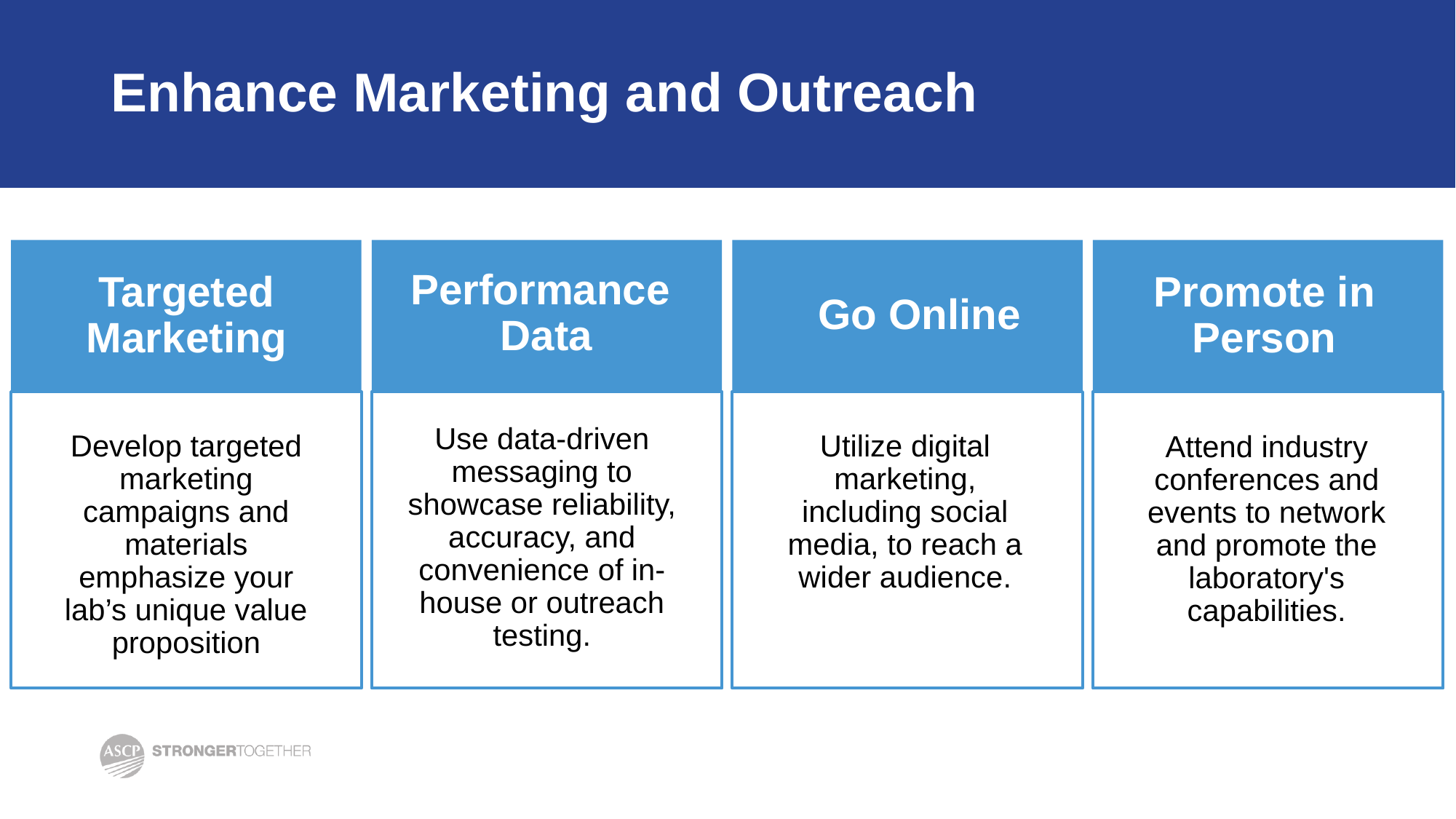

# Enhance Marketing and Outreach
Performance
Data
Go Online

Targeted Marketing

Use data-driven messaging to showcase reliability, accuracy, and convenience of in-house or outreach testing.
Develop targeted marketing campaigns and materials emphasize your lab’s unique value proposition
Utilize digital marketing, including social media, to reach a wider audience.

Promote in Person
Attend industry conferences and events to network and promote the laboratory's capabilities.